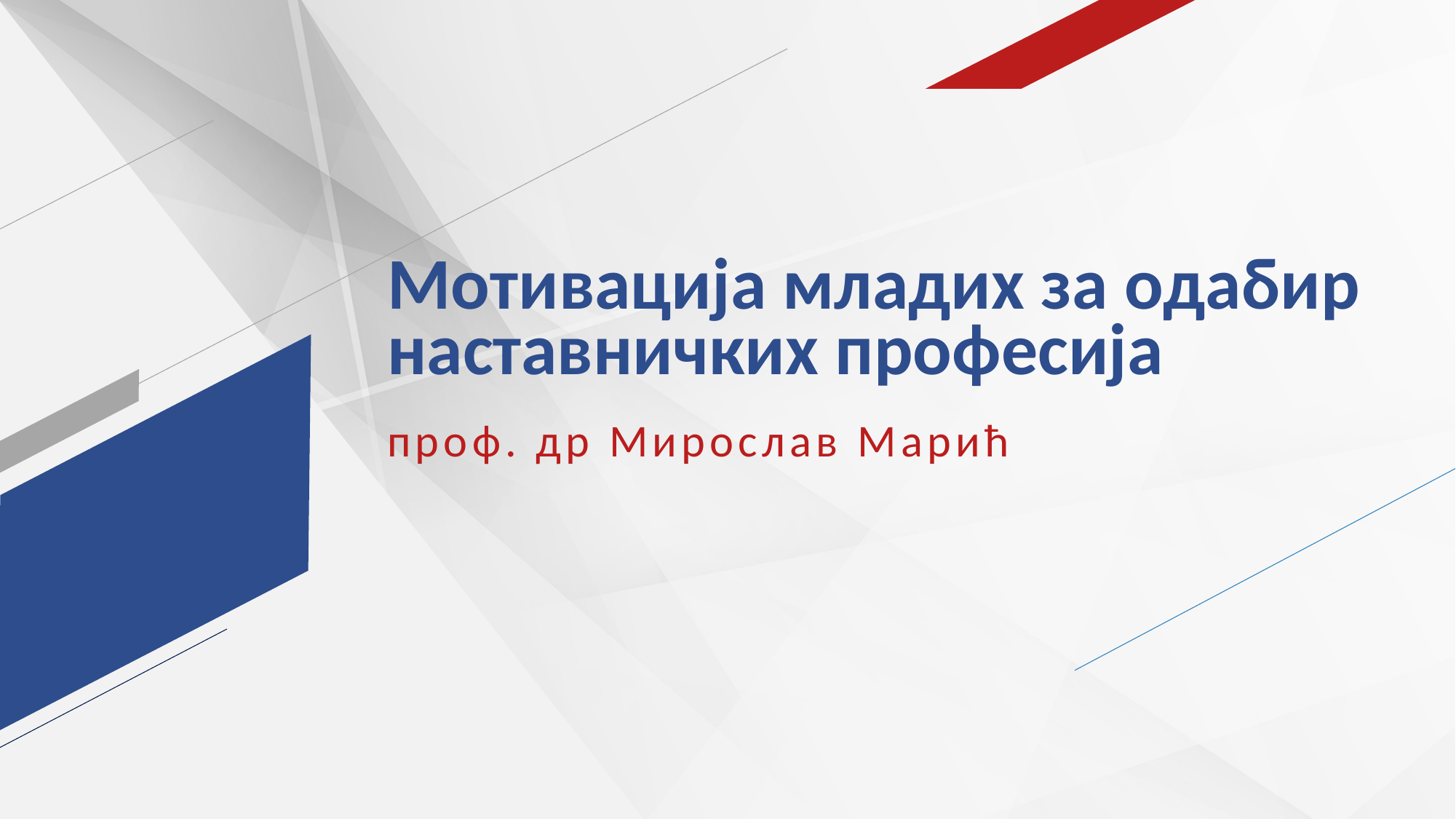

# Мотивација младих за одабир наставничких професија
проф. др Мирослав Марић